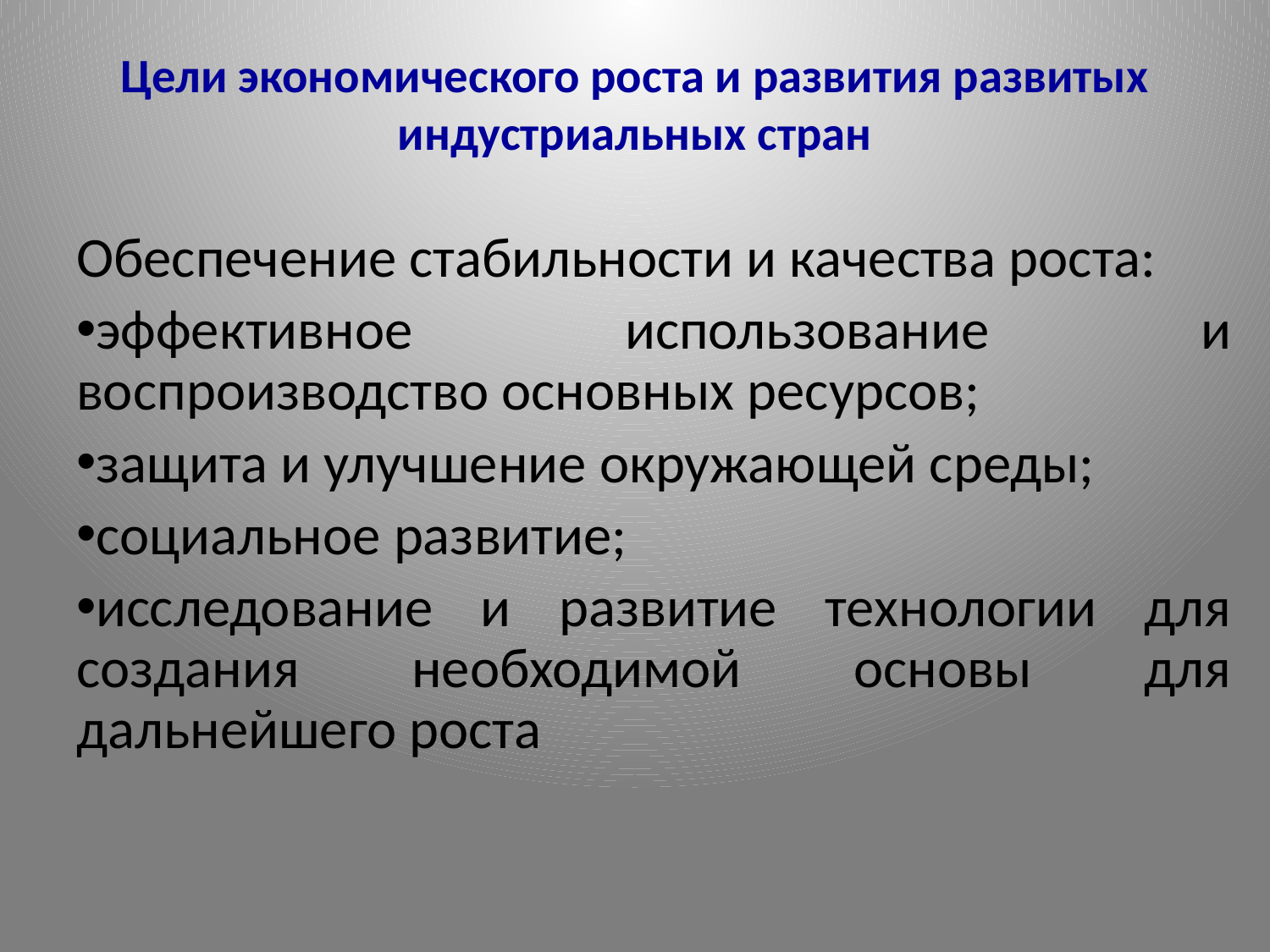

# Цели экономического роста и развития развитых индустриальных стран
Обеспечение стабильности и качества роста:
эффективное использование и воспроизводство основных ресурсов;
защита и улучшение окружающей среды;
социальное развитие;
исследование и развитие технологии для создания необходимой основы для дальнейшего роста